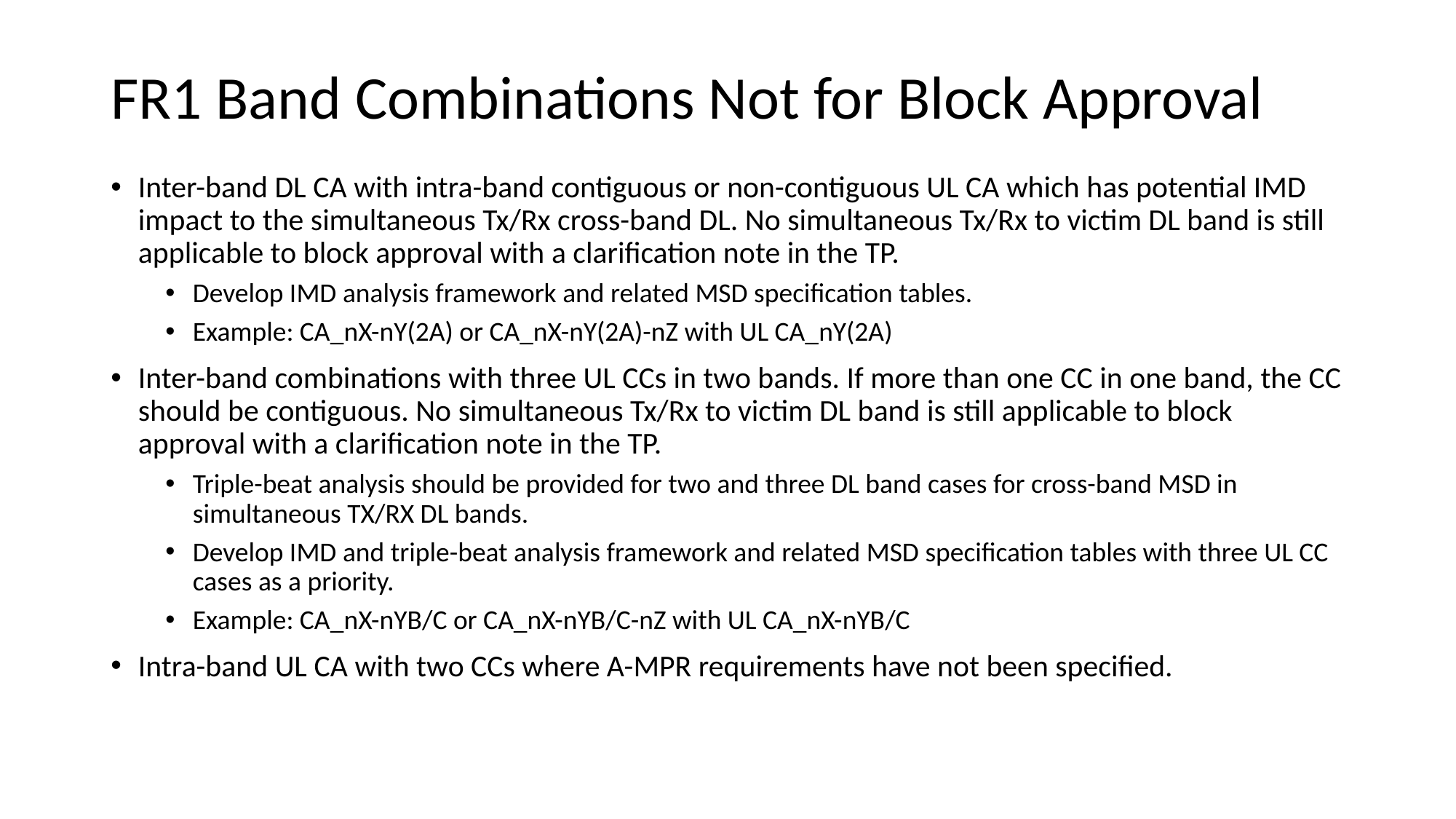

# FR1 Band Combinations Not for Block Approval
Inter-band DL CA with intra-band contiguous or non-contiguous UL CA which has potential IMD impact to the simultaneous Tx/Rx cross-band DL. No simultaneous Tx/Rx to victim DL band is still applicable to block approval with a clarification note in the TP.
Develop IMD analysis framework and related MSD specification tables.
Example: CA_nX-nY(2A) or CA_nX-nY(2A)-nZ with UL CA_nY(2A)
Inter-band combinations with three UL CCs in two bands. If more than one CC in one band, the CC should be contiguous. No simultaneous Tx/Rx to victim DL band is still applicable to block approval with a clarification note in the TP.
Triple-beat analysis should be provided for two and three DL band cases for cross-band MSD in simultaneous TX/RX DL bands.
Develop IMD and triple-beat analysis framework and related MSD specification tables with three UL CC cases as a priority.
Example: CA_nX-nYB/C or CA_nX-nYB/C-nZ with UL CA_nX-nYB/C
Intra-band UL CA with two CCs where A-MPR requirements have not been specified.